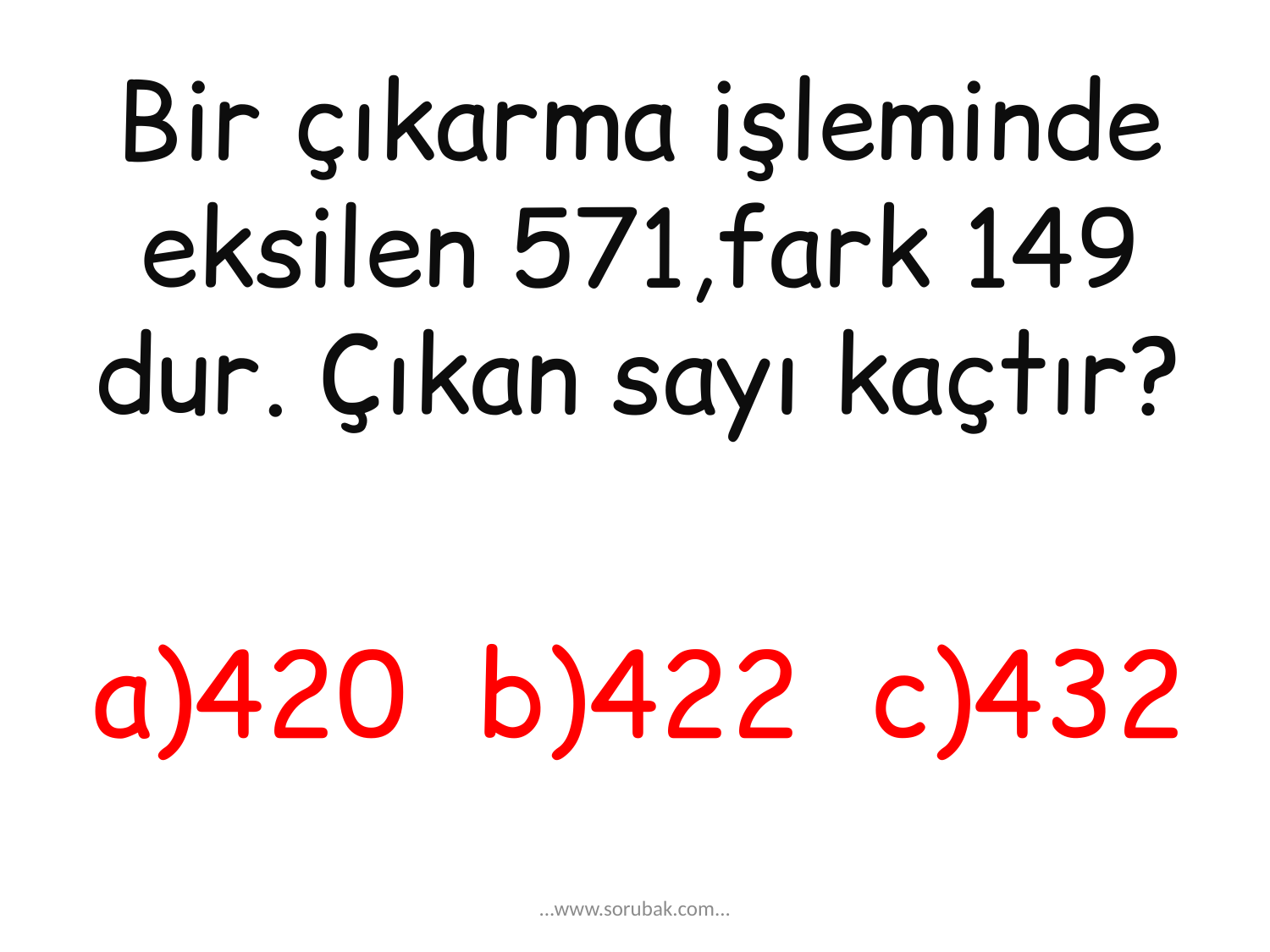

Bir çıkarma işleminde eksilen 571,fark 149 dur. Çıkan sayı kaçtır?

a)420  b)422  c)432

...www.sorubak.com...